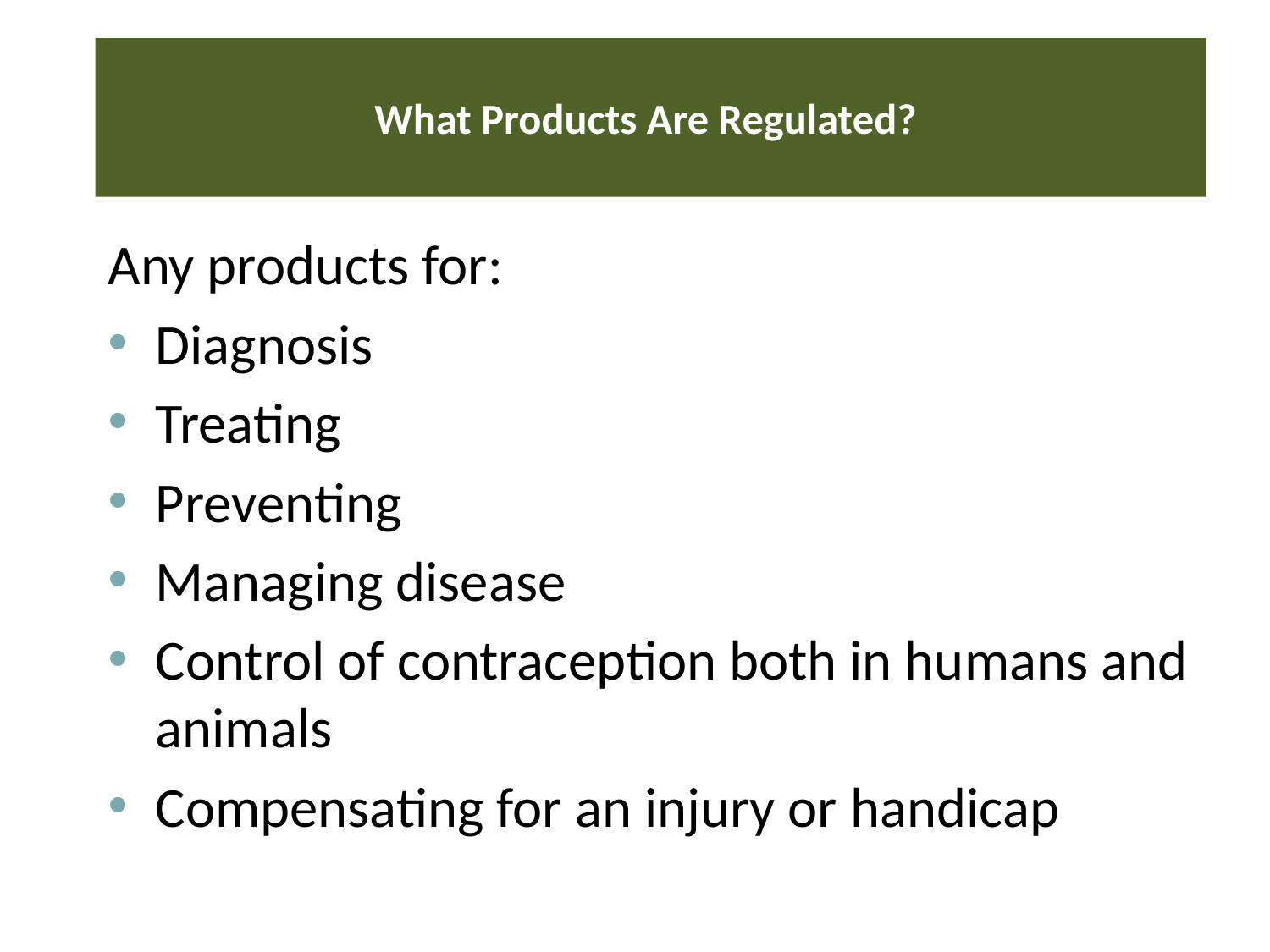

# What Products Are Regulated?
Any products for:
Diagnosis
Treating
Preventing
Managing disease
Control of contraception both in humans and animals
Compensating for an injury or handicap